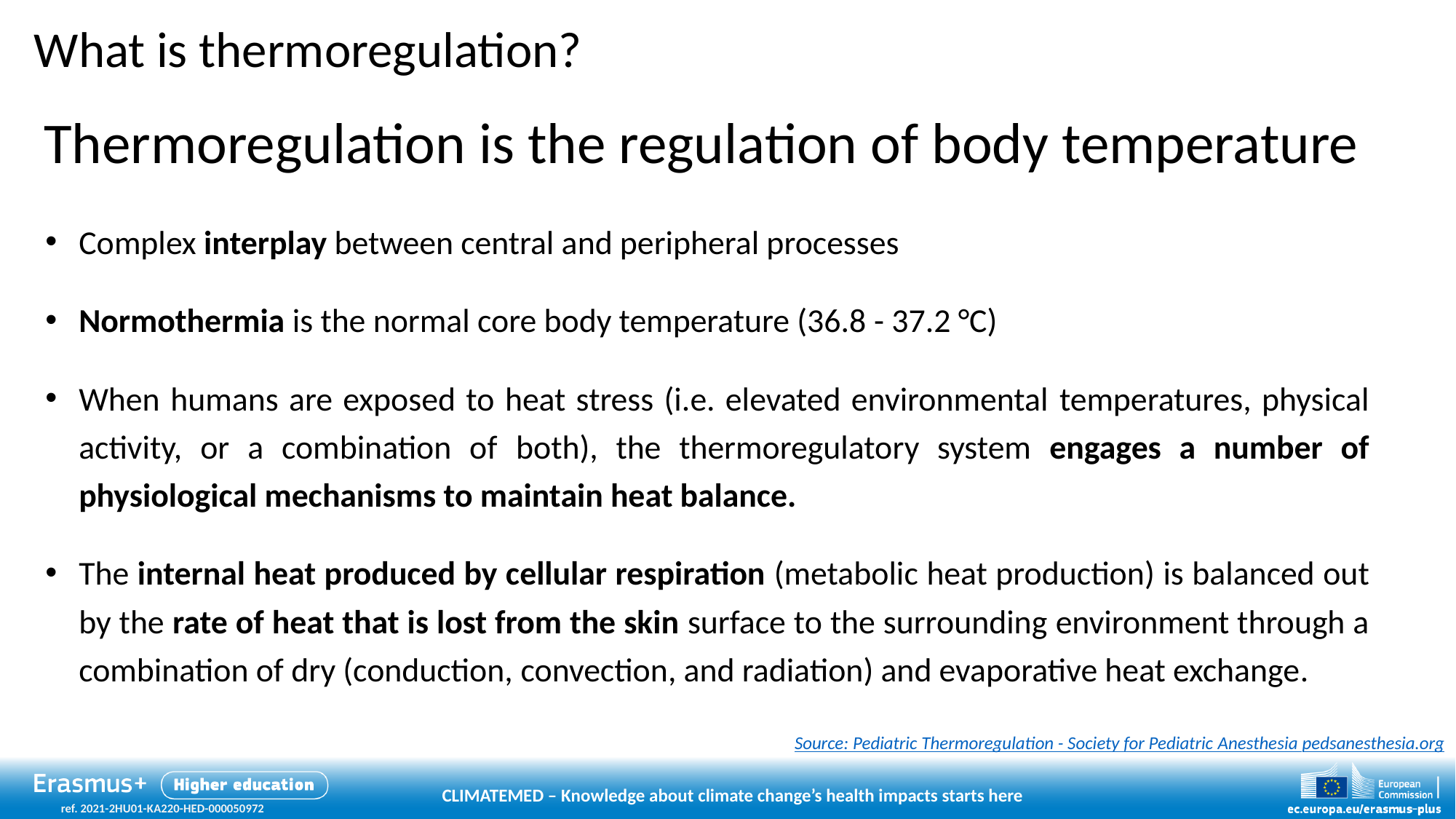

# What is thermoregulation?
Thermoregulation is the regulation of body temperature

Complex interplay between central and peripheral processes
Normothermia is the normal core body temperature (36.8 - 37.2 °C)
When humans are exposed to heat stress (i.e. elevated environmental temperatures, physical activity, or a combination of both), the thermoregulatory system engages a number of physiological mechanisms to maintain heat balance.
The internal heat produced by cellular respiration (metabolic heat production) is balanced out by the rate of heat that is lost from the skin surface to the surrounding environment through a combination of dry (conduction, convection, and radiation) and evaporative heat exchange.

Source: Pediatric Thermoregulation - Society for Pediatric Anesthesia pedsanesthesia.org